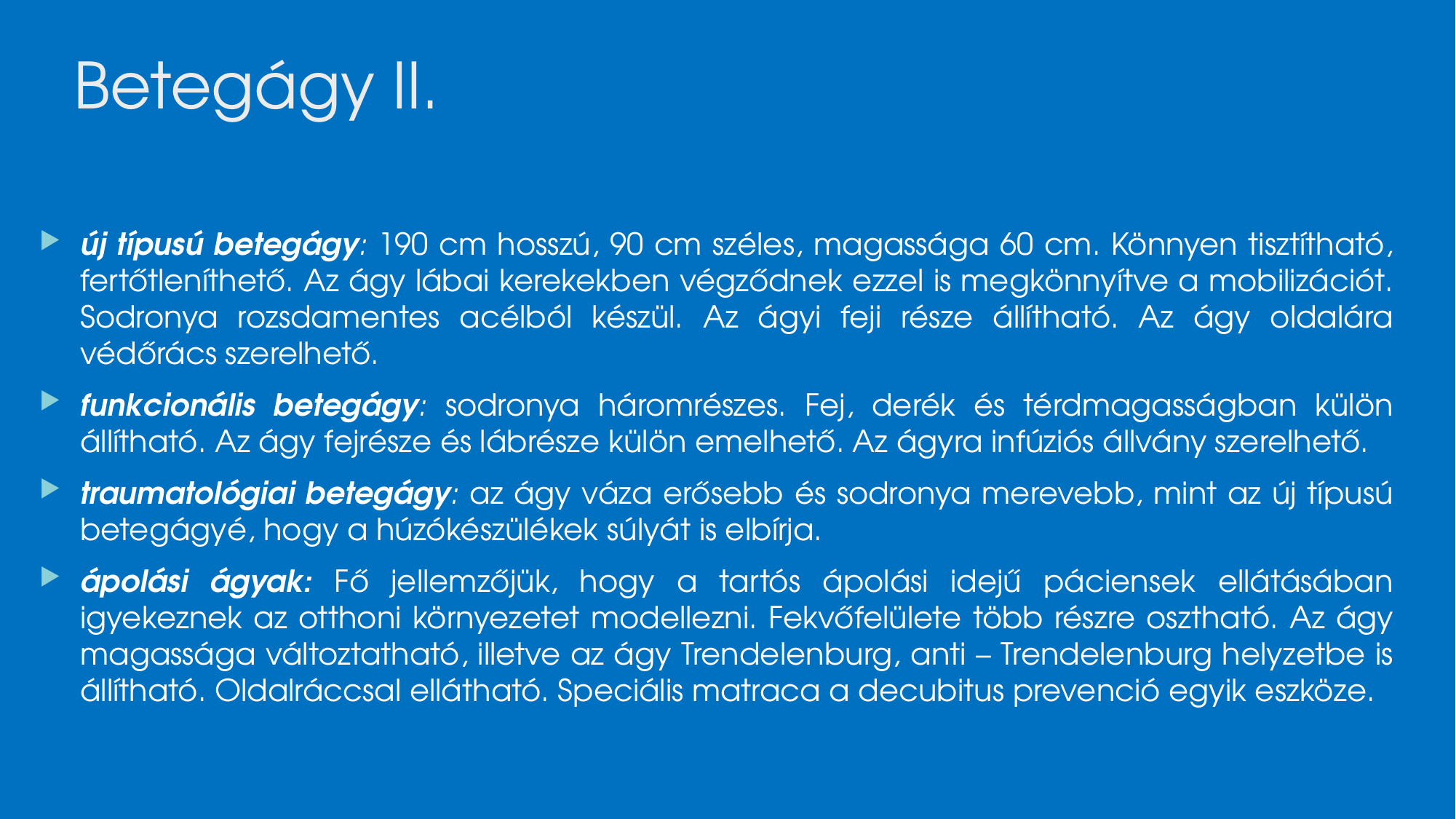

# Betegágy II.
új típusú betegágy: 190 cm hosszú, 90 cm széles, magassága 60 cm. Könnyen tisztítható, fertőtleníthető. Az ágy lábai kerekekben végződnek ezzel is megkönnyítve a mobilizációt. Sodronya rozsdamentes acélból készül. Az ágyi feji része állítható. Az ágy oldalára védőrács szerelhető.
funkcionális betegágy: sodronya háromrészes. Fej, derék és térdmagasságban külön állítható. Az ágy fejrésze és lábrésze külön emelhető. Az ágyra infúziós állvány szerelhető.
traumatológiai betegágy: az ágy váza erősebb és sodronya merevebb, mint az új típusú betegágyé, hogy a húzókészülékek súlyát is elbírja.
ápolási ágyak: Fő jellemzőjük, hogy a tartós ápolási idejű páciensek ellátásában igyekeznek az otthoni környezetet modellezni. Fekvőfelülete több részre osztható. Az ágy magassága változtatható, illetve az ágy Trendelenburg, anti – Trendelenburg helyzetbe is állítható. Oldalráccsal ellátható. Speciális matraca a decubitus prevenció egyik eszköze.